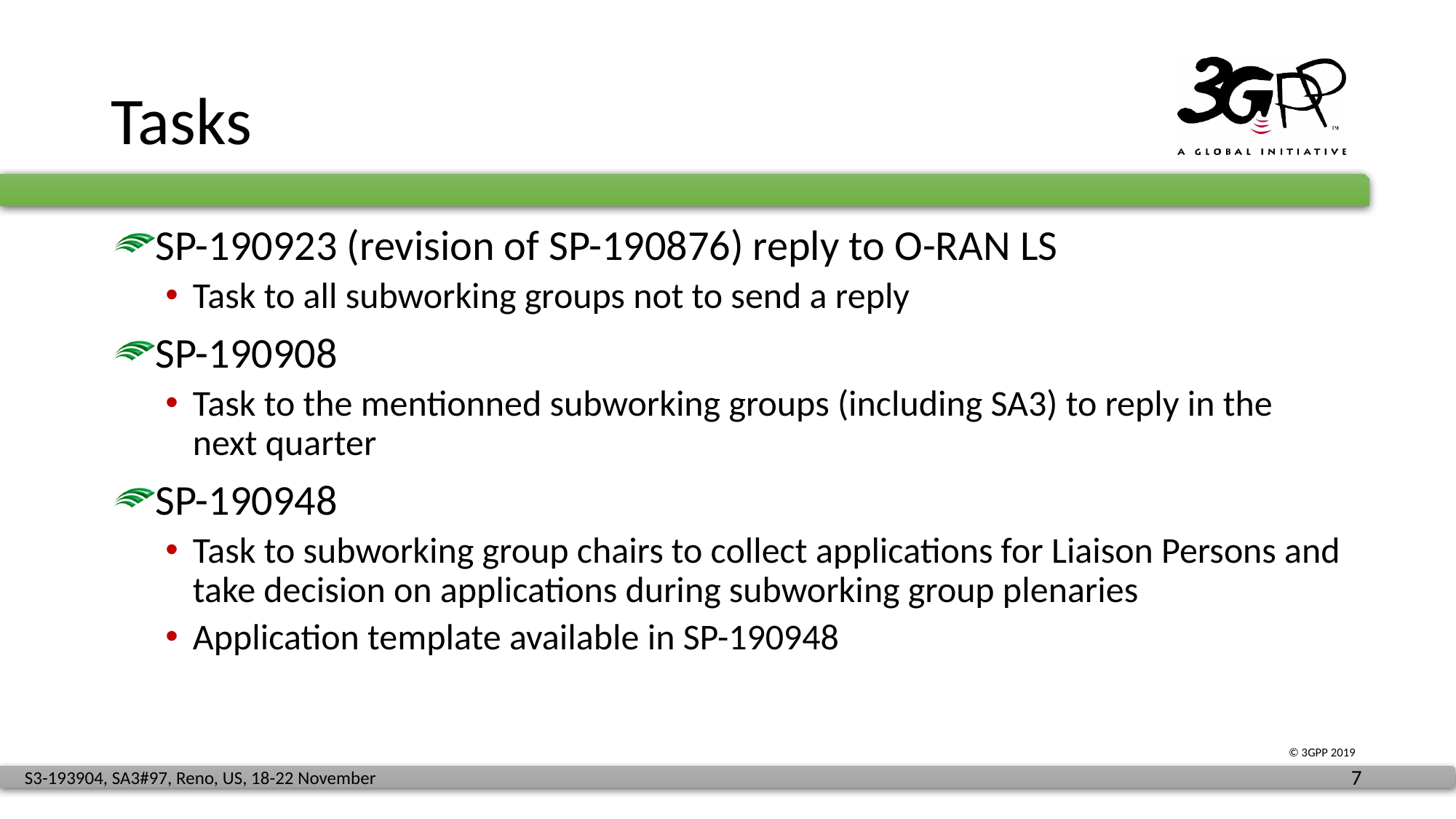

# Tasks
SP-190923 (revision of SP-190876) reply to O-RAN LS
Task to all subworking groups not to send a reply
SP-190908
Task to the mentionned subworking groups (including SA3) to reply in the next quarter
SP-190948
Task to subworking group chairs to collect applications for Liaison Persons and take decision on applications during subworking group plenaries
Application template available in SP-190948